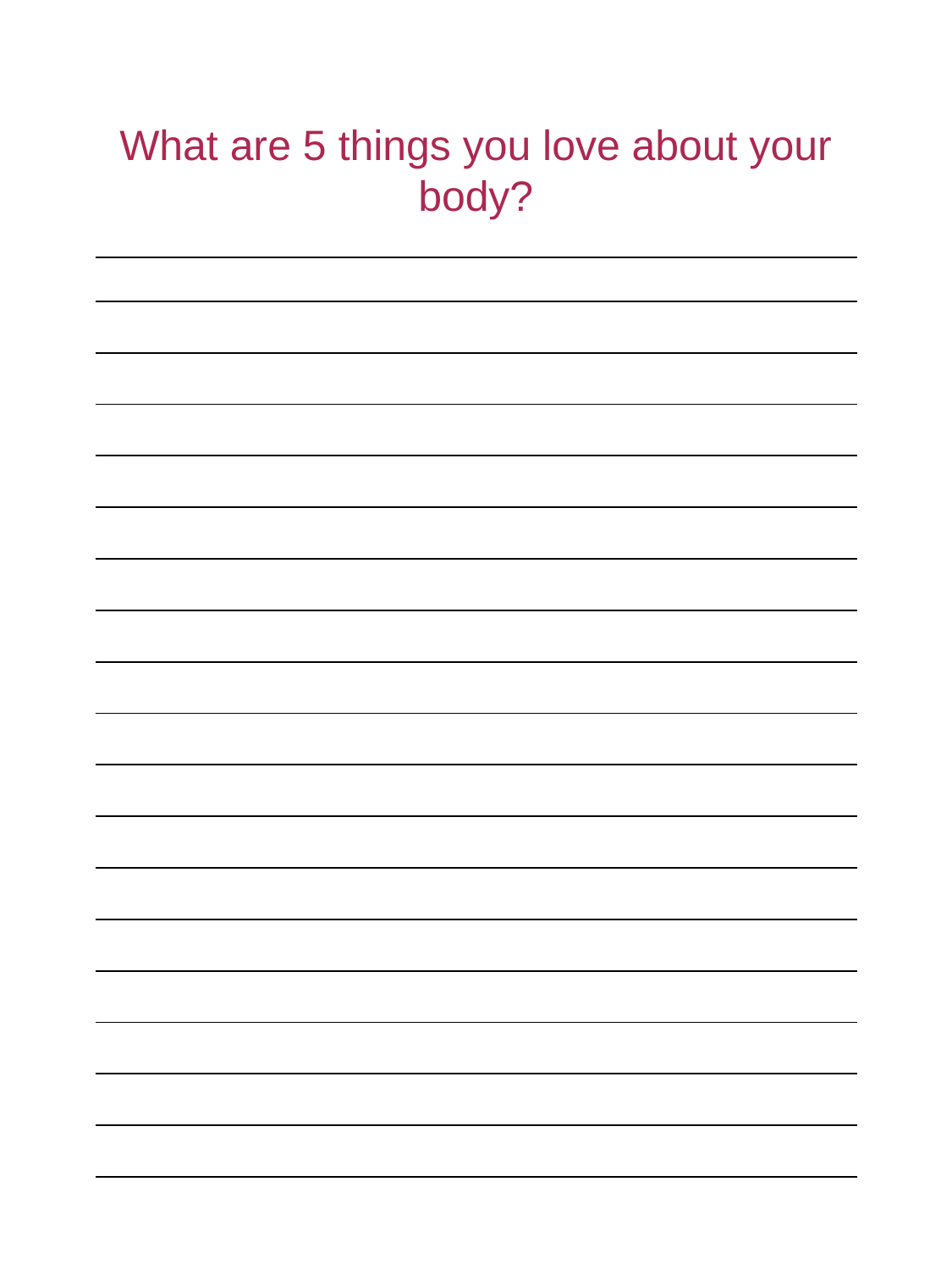

What are 5 things you love about your body?
|  |
| --- |
|  |
|  |
|  |
|  |
|  |
|  |
|  |
|  |
|  |
|  |
|  |
|  |
|  |
|  |
|  |
|  |
|  |